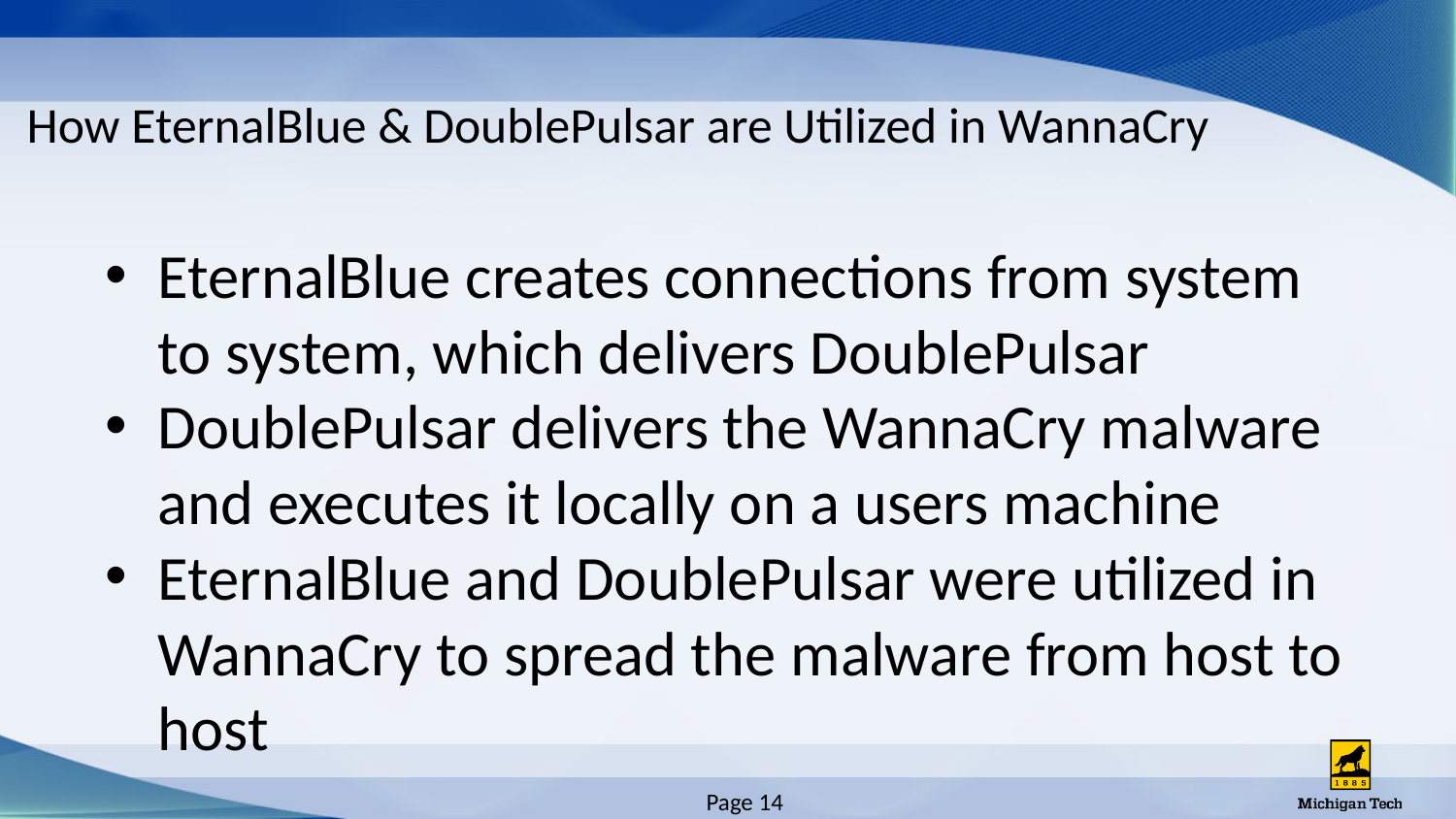

# How EternalBlue & DoublePulsar are Utilized in WannaCry
EternalBlue creates connections from system to system, which delivers DoublePulsar
DoublePulsar delivers the WannaCry malware and executes it locally on a users machine
EternalBlue and DoublePulsar were utilized in WannaCry to spread the malware from host to host